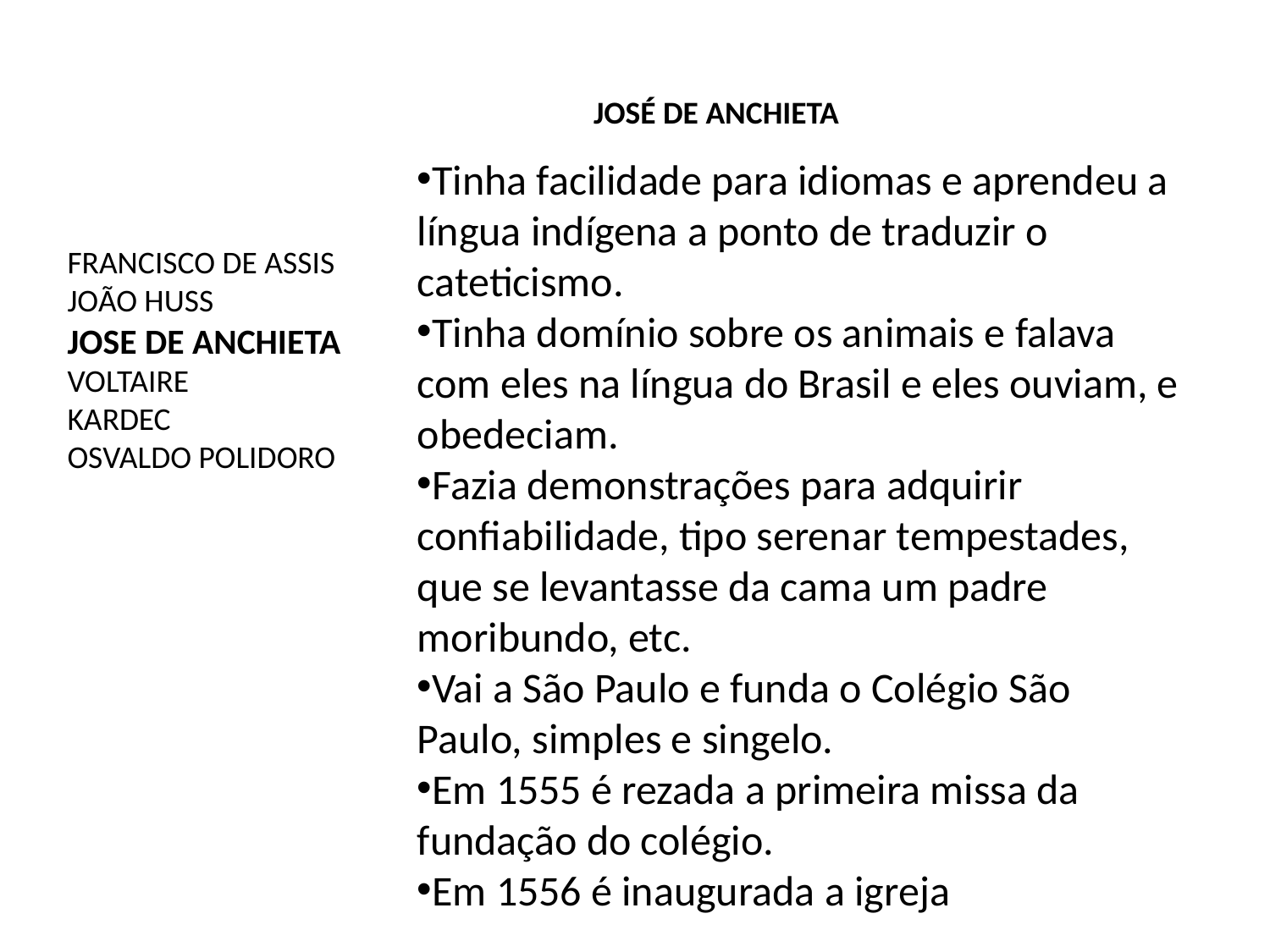

JOSÉ DE ANCHIETA
Tinha facilidade para idiomas e aprendeu a língua indígena a ponto de traduzir o cateticismo.
Tinha domínio sobre os animais e falava com eles na língua do Brasil e eles ouviam, e obedeciam.
Fazia demonstrações para adquirir confiabilidade, tipo serenar tempestades, que se levantasse da cama um padre moribundo, etc.
Vai a São Paulo e funda o Colégio São Paulo, simples e singelo.
Em 1555 é rezada a primeira missa da fundação do colégio.
Em 1556 é inaugurada a igreja
FRANCISCO DE ASSIS
JOÃO HUSS
JOSE DE ANCHIETA
VOLTAIRE
KARDEC
OSVALDO POLIDORO